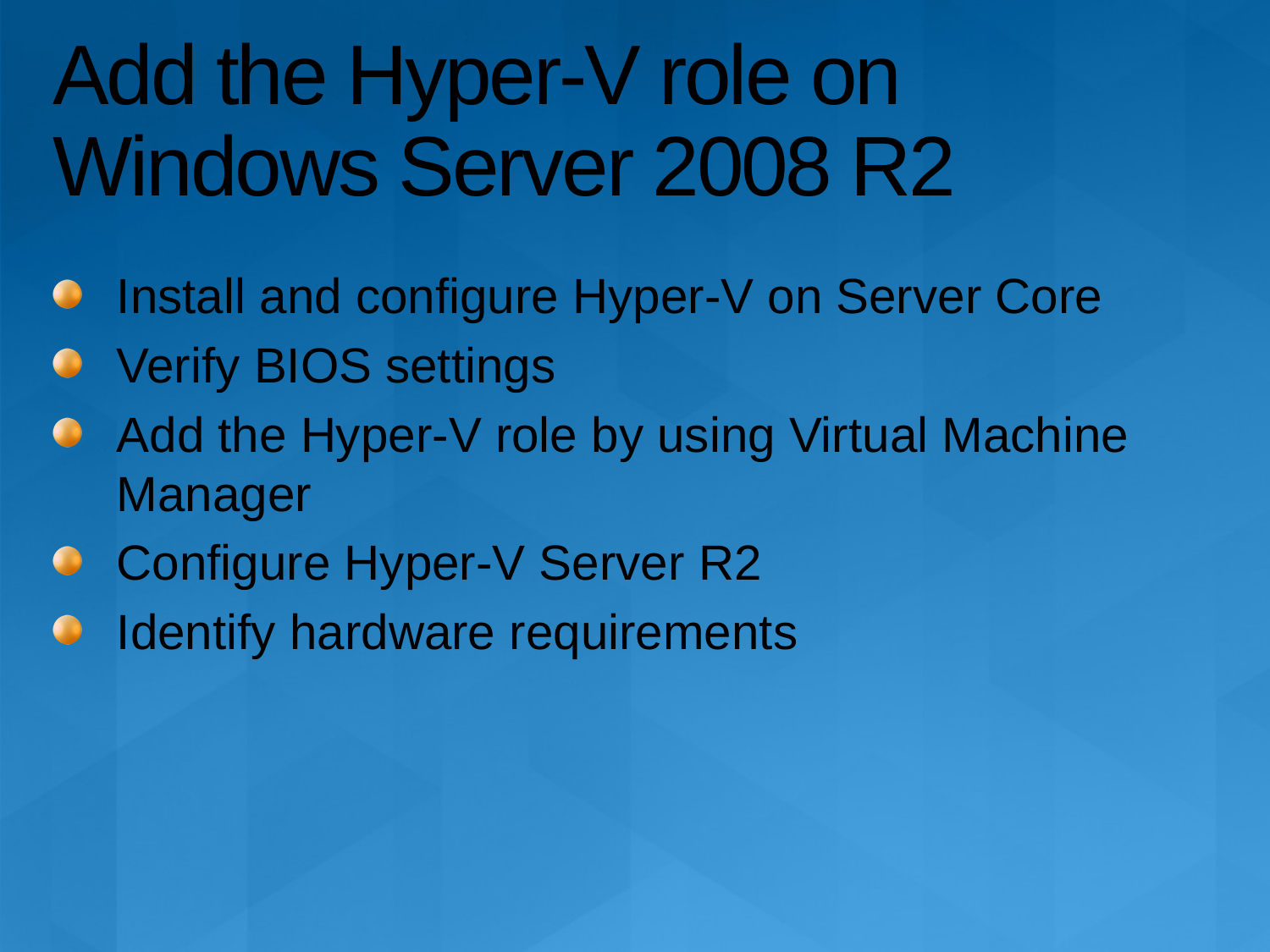

# Add the Hyper-V role on Windows Server 2008 R2
Install and configure Hyper-V on Server Core
Verify BIOS settings
Add the Hyper-V role by using Virtual Machine Manager
Configure Hyper-V Server R2
Identify hardware requirements